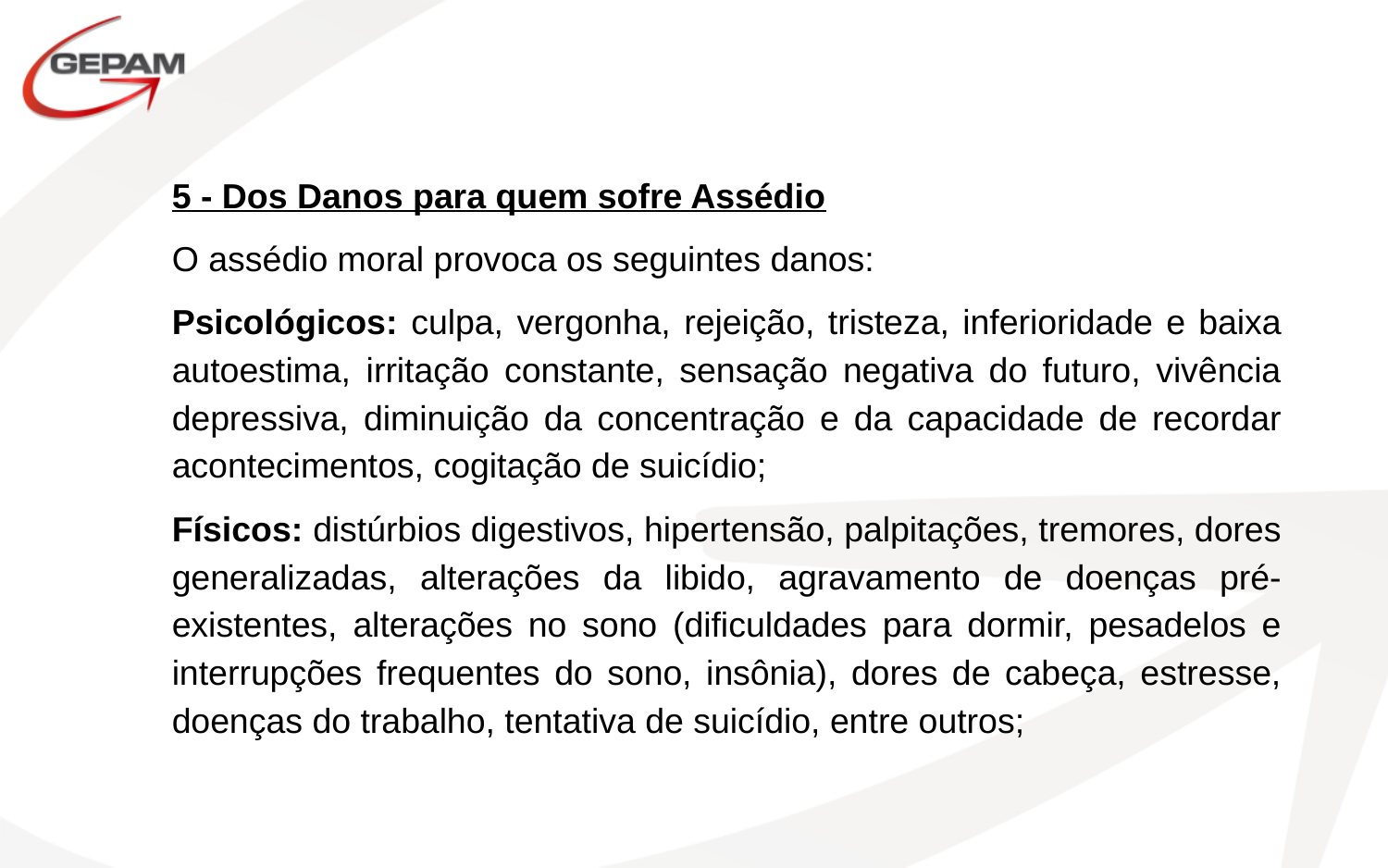

5 - Dos Danos para quem sofre Assédio
O assédio moral provoca os seguintes danos:
Psicológicos: culpa, vergonha, rejeição, tristeza, inferioridade e baixa autoestima, irritação constante, sensação negativa do futuro, vivência depressiva, diminuição da concentração e da capacidade de recordar acontecimentos, cogitação de suicídio;
Físicos: distúrbios digestivos, hipertensão, palpitações, tremores, dores generalizadas, alterações da libido, agravamento de doenças pré-existentes, alterações no sono (dificuldades para dormir, pesadelos e interrupções frequentes do sono, insônia), dores de cabeça, estresse, doenças do trabalho, tentativa de suicídio, entre outros;